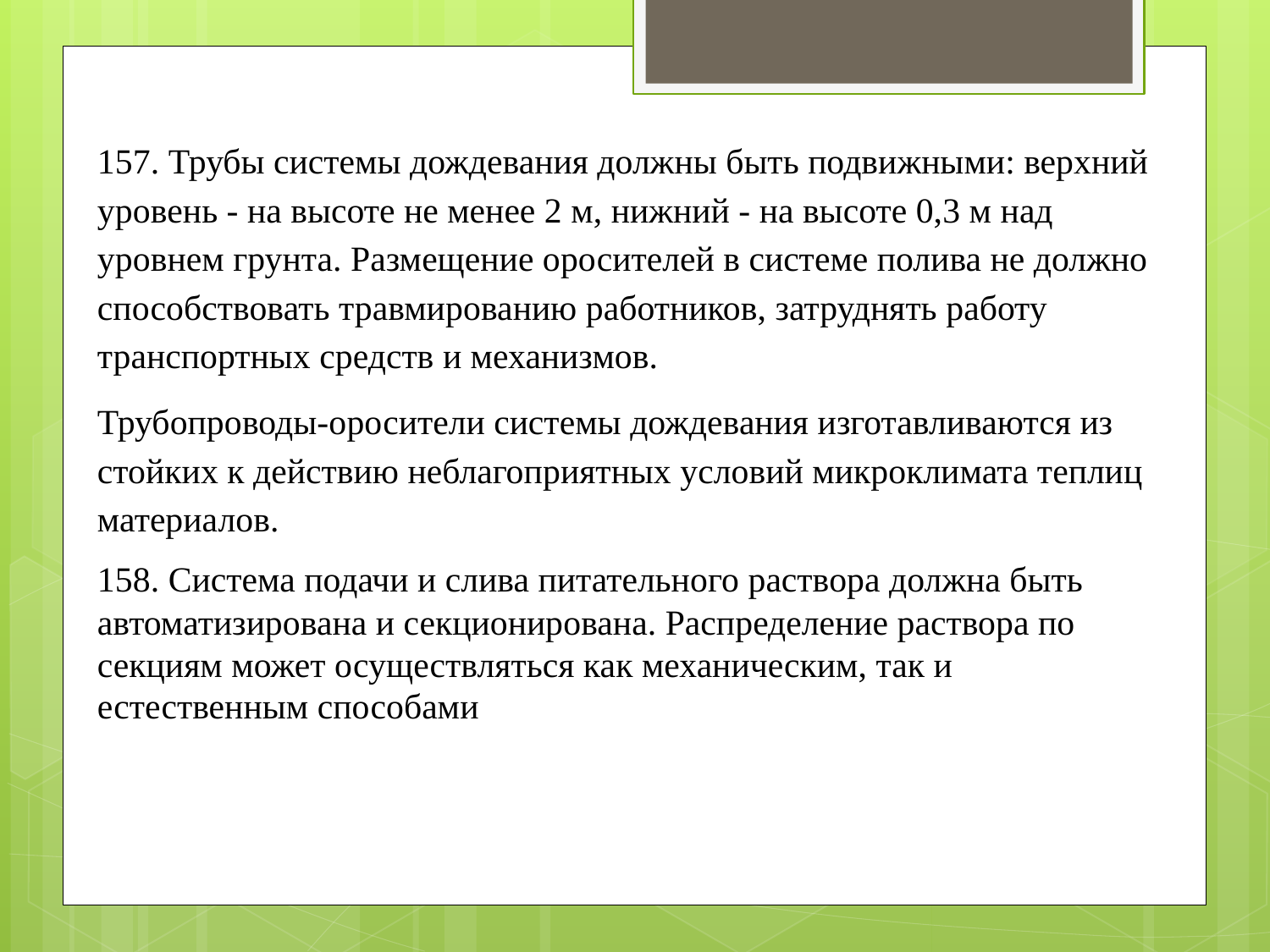

157. Трубы системы дождевания должны быть подвижными: верхний уровень - на высоте не менее 2 м, нижний - на высоте 0,3 м над уровнем грунта. Размещение оросителей в системе полива не должно способствовать травмированию работников, затруднять работу транспортных средств и механизмов.
Трубопроводы-оросители системы дождевания изготавливаются из стойких к действию неблагоприятных условий микроклимата теплиц материалов.
158. Система подачи и слива питательного раствора должна быть автоматизирована и секционирована. Распределение раствора по секциям может осуществляться как механическим, так и естественным способами